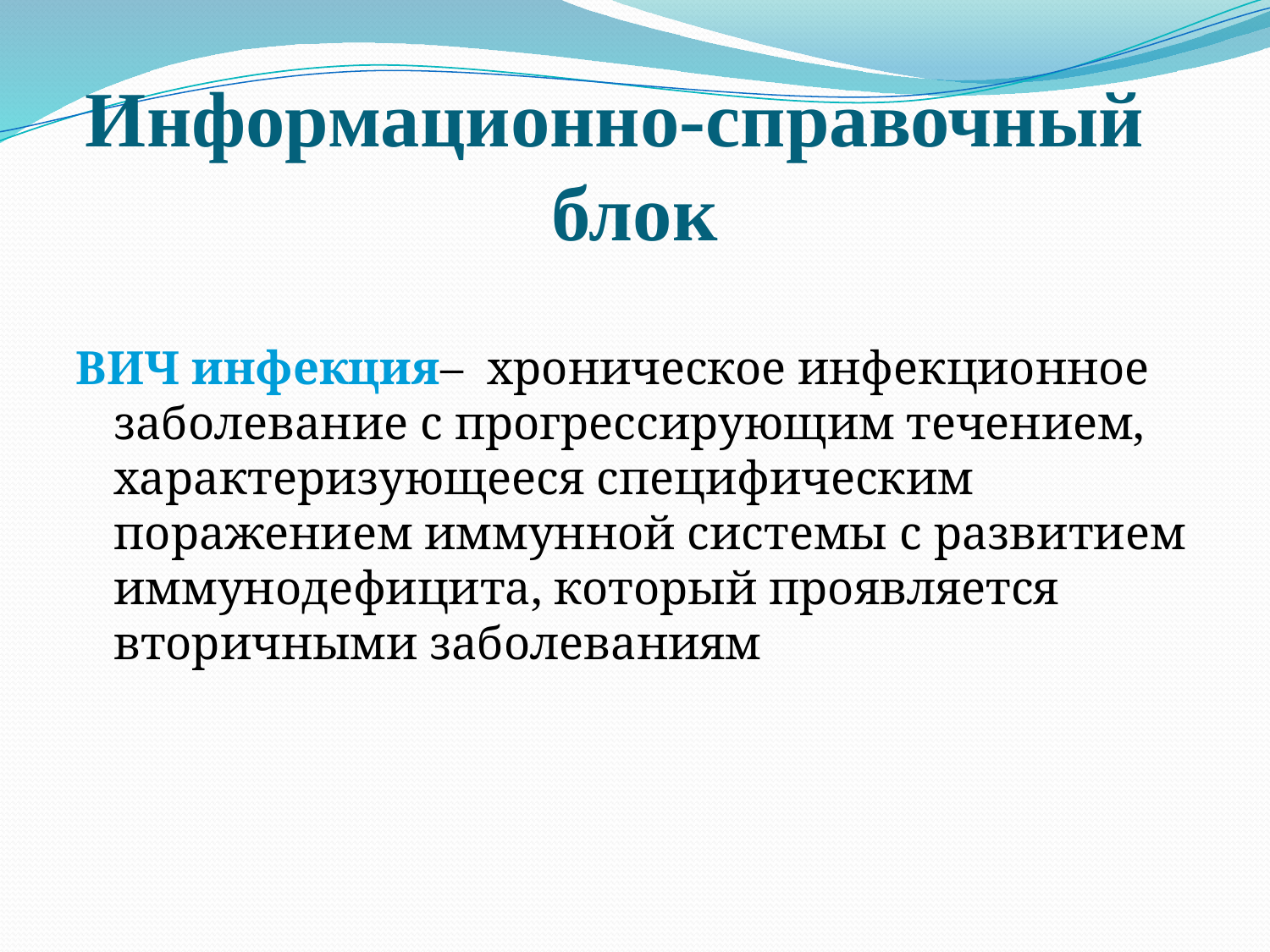

# Информационно-справочный блок

ВИЧ инфекция–  хроническое инфекционное заболевание с прогрессирующим течением, характеризующееся специфическим поражением иммунной системы с развитием иммунодефицита, который проявляется вторичными заболеваниям